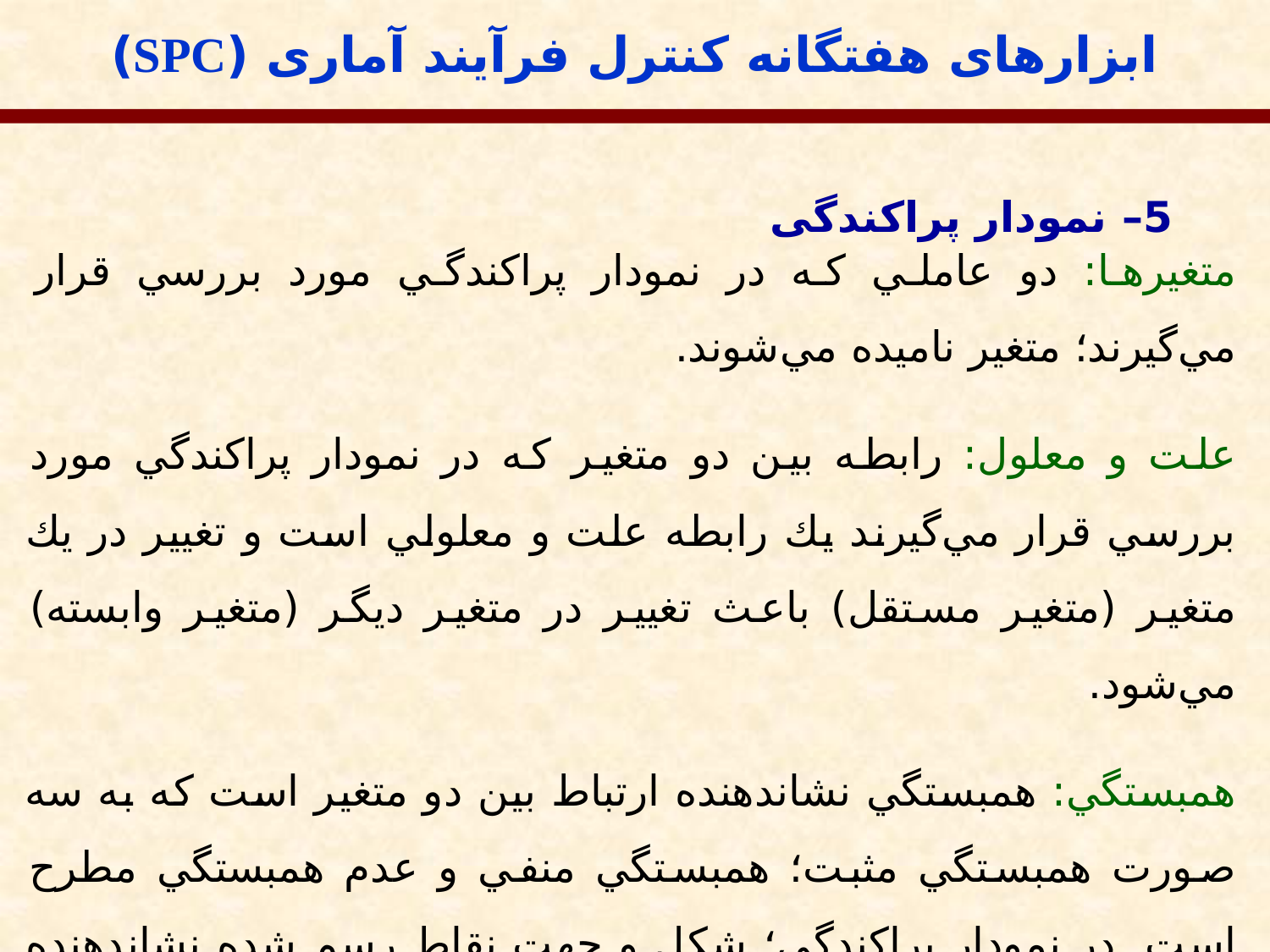

ابزارهای هفتگانه کنترل فرآیند آماری (SPC)

5– نمودار پراکندگی
متغيرها: دو عاملي كه در نمودار پراكندگي مورد بررسي قرار مي‌گيرند؛ متغير ناميده مي‌شوند.
علت و معلول: رابطه بين دو متغير كه در نمودار پراكندگي مورد بررسي قرار مي‌گيرند يك رابطه علت و معلولي است و تغيير در يك متغير (متغير مستقل) باعث تغيير در متغير ديگر (متغير وابسته) مي‌شود.
همبستگي: همبستگي نشاندهنده ارتباط بين دو متغير است كه به سه صورت همبستگي مثبت؛ همبستگي منفي و عدم همبستگي مطرح است. در نمودار پراكندگي؛ شكل و جهت نقاط رسم شده نشاندهنده چگونگي همبستگي دو متغير است.